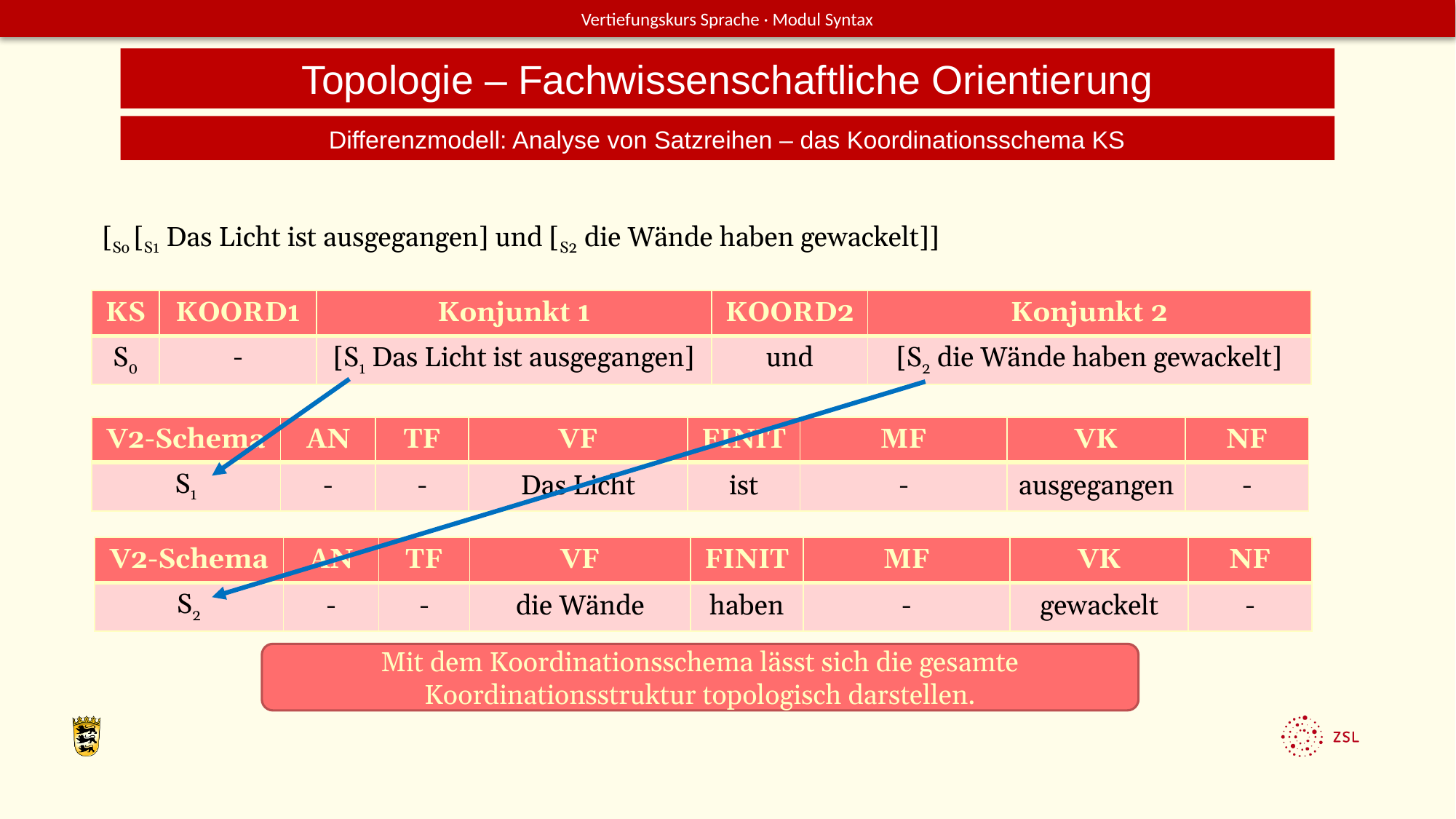

Topologie – Fachwissenschaftliche Orientierung
Differenzmodell: Analyse von Satzreihen – das Koordinationsschema KS
[So [S1 Das Licht ist ausgegangen] und [S2 die Wände haben gewackelt]]
| KS | KOORD1 | Konjunkt 1 | KOORD2 | Konjunkt 2 |
| --- | --- | --- | --- | --- |
| S0 | - | [S1 Das Licht ist ausgegangen] | und | [S2 die Wände haben gewackelt] |
| V2-Schema | AN | TF | VF | FINIT | MF | VK | NF |
| --- | --- | --- | --- | --- | --- | --- | --- |
| S1 | - | - | Das Licht | ist | - | ausgegangen | - |
| V2-Schema | AN | TF | VF | FINIT | MF | VK | NF |
| --- | --- | --- | --- | --- | --- | --- | --- |
| S2 | - | - | die Wände | haben | - | gewackelt | - |
Mit dem Koordinationsschema lässt sich die gesamte Koordinationsstruktur topologisch darstellen.